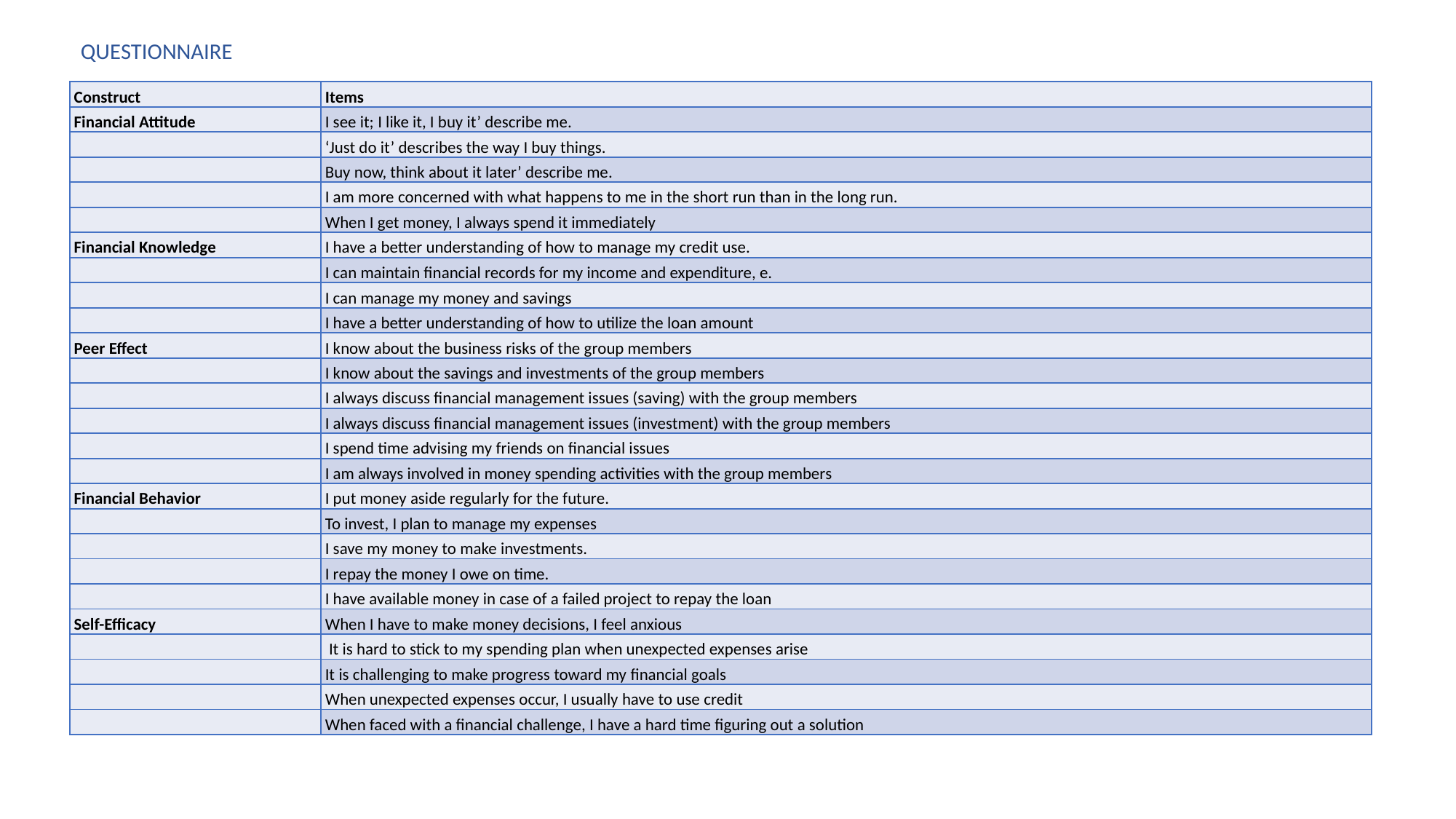

# QUESTIONNAIRE
| Construct | Items |
| --- | --- |
| Financial Attitude | I see it; I like it, I buy it’ describe me. |
|  | ‘Just do it’ describes the way I buy things. |
|  | Buy now, think about it later’ describe me. |
|  | I am more concerned with what happens to me in the short run than in the long run. |
|  | When I get money, I always spend it immediately |
| Financial Knowledge | I have a better understanding of how to manage my credit use. |
|  | I can maintain financial records for my income and expenditure, e. |
|  | I can manage my money and savings |
|  | I have a better understanding of how to utilize the loan amount |
| Peer Effect | I know about the business risks of the group members |
|  | I know about the savings and investments of the group members |
|  | I always discuss financial management issues (saving) with the group members |
|  | I always discuss financial management issues (investment) with the group members |
|  | I spend time advising my friends on financial issues |
|  | I am always involved in money spending activities with the group members |
| Financial Behavior | I put money aside regularly for the future. |
|  | To invest, I plan to manage my expenses |
|  | I save my money to make investments. |
|  | I repay the money I owe on time. |
|  | I have available money in case of a failed project to repay the loan |
| Self-Efficacy | When I have to make money decisions, I feel anxious |
|  | It is hard to stick to my spending plan when unexpected expenses arise |
|  | It is challenging to make progress toward my financial goals |
|  | When unexpected expenses occur, I usually have to use credit |
|  | When faced with a financial challenge, I have a hard time figuring out a solution |